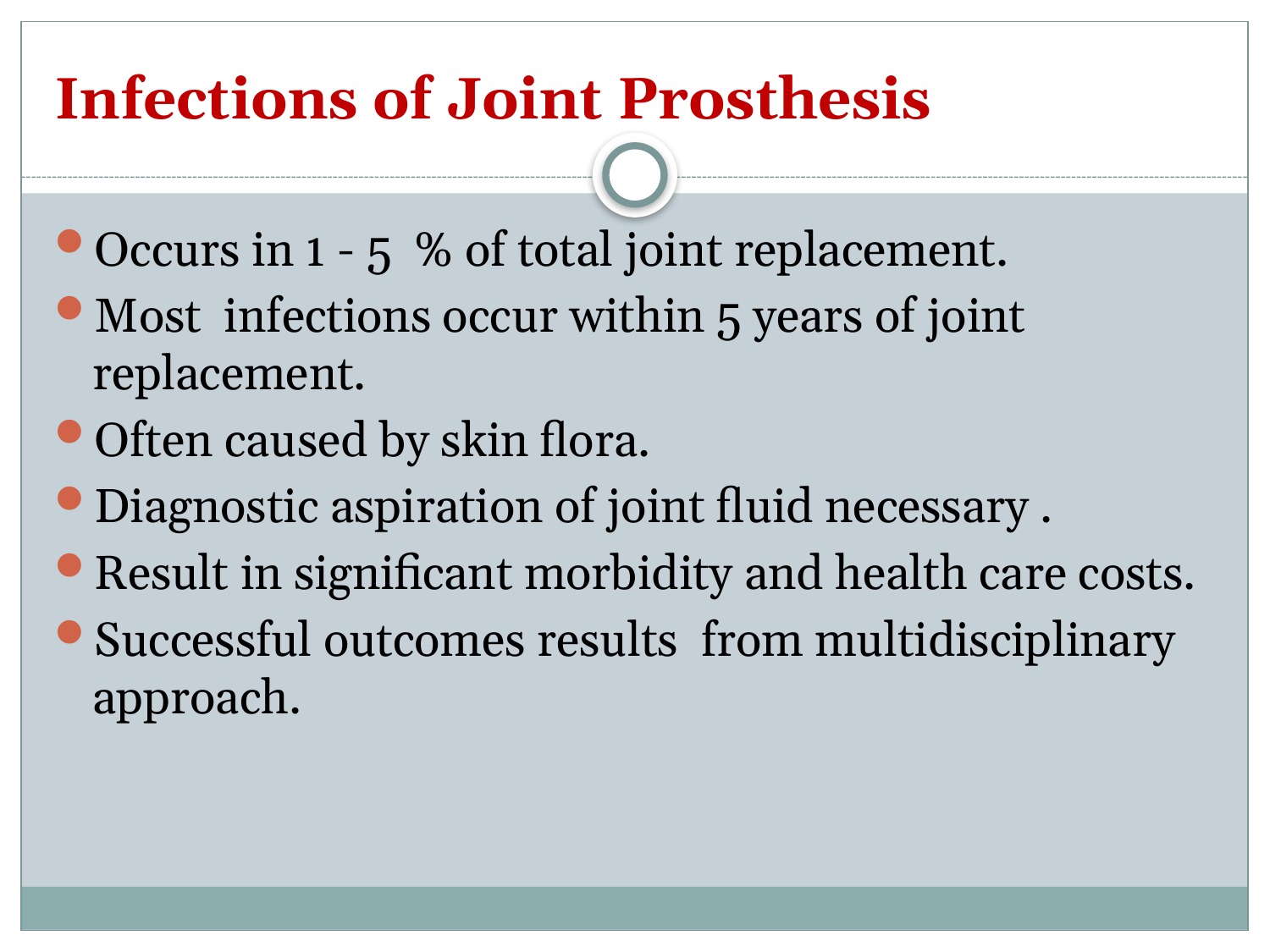

# Infections of Joint Prosthesis
Occurs in 1 - 5  % of total joint replacement.
Most  infections occur within 5 years of joint replacement.
Often caused by skin flora.
Diagnostic aspiration of joint fluid necessary .
Result in significant morbidity and health care costs.
Successful outcomes results  from multidisciplinary approach.